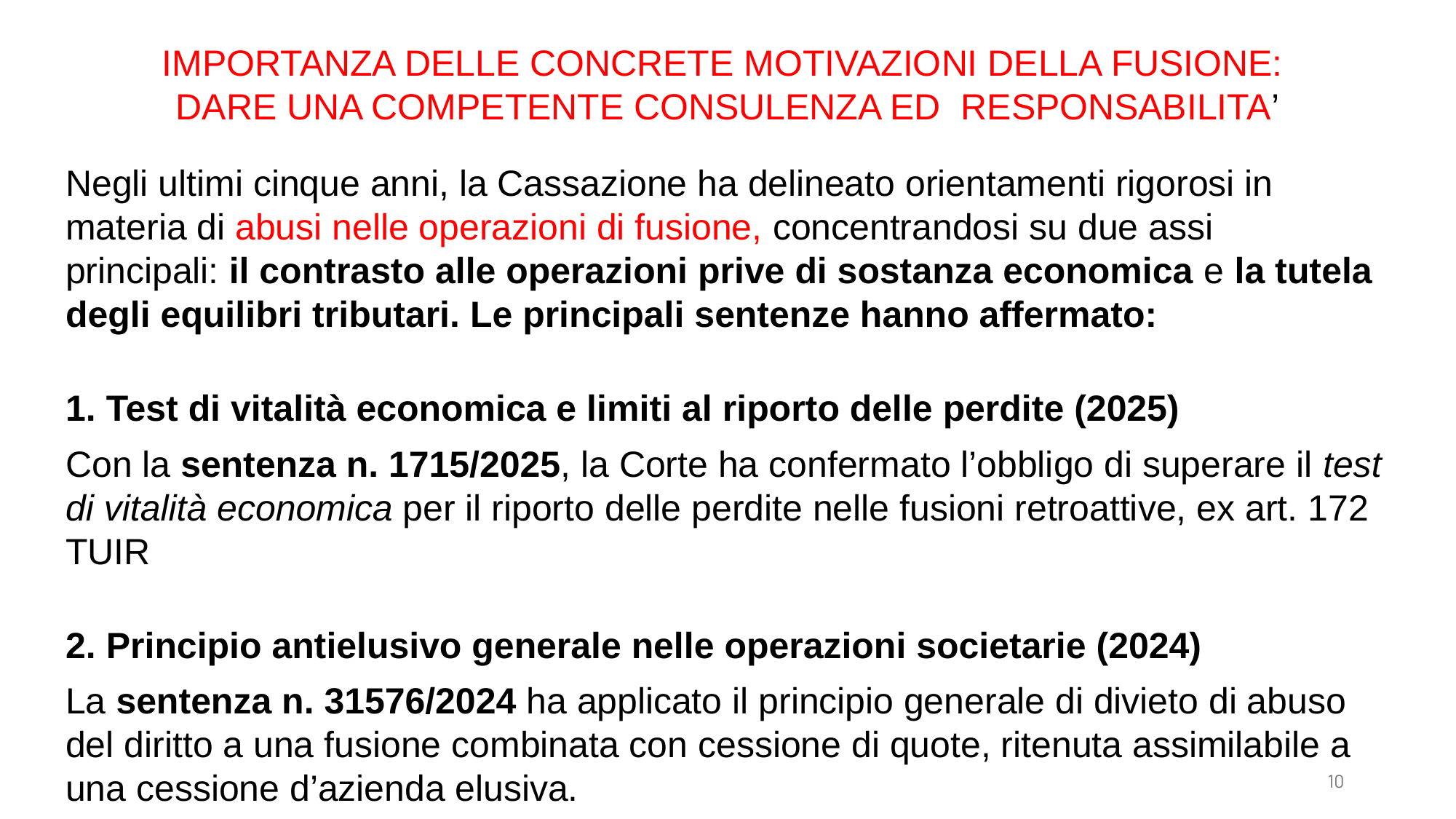

IMPORTANZA DELLE CONCRETE MOTIVAZIONI DELLA FUSIONE:
DARE UNA COMPETENTE CONSULENZA ED  RESPONSABILITA’

Negli ultimi cinque anni, la Cassazione ha delineato orientamenti rigorosi in materia di abusi nelle operazioni di fusione, concentrandosi su due assi principali: il contrasto alle operazioni prive di sostanza economica e la tutela degli equilibri tributari. Le principali sentenze hanno affermato:

1. Test di vitalità economica e limiti al riporto delle perdite (2025)
Con la sentenza n. 1715/2025, la Corte ha confermato l’obbligo di superare il test di vitalità economica per il riporto delle perdite nelle fusioni retroattive, ex art. 172 TUIR

2. Principio antielusivo generale nelle operazioni societarie (2024)
La sentenza n. 31576/2024 ha applicato il principio generale di divieto di abuso del diritto a una fusione combinata con cessione di quote, ritenuta assimilabile a una cessione d’azienda elusiva.

10